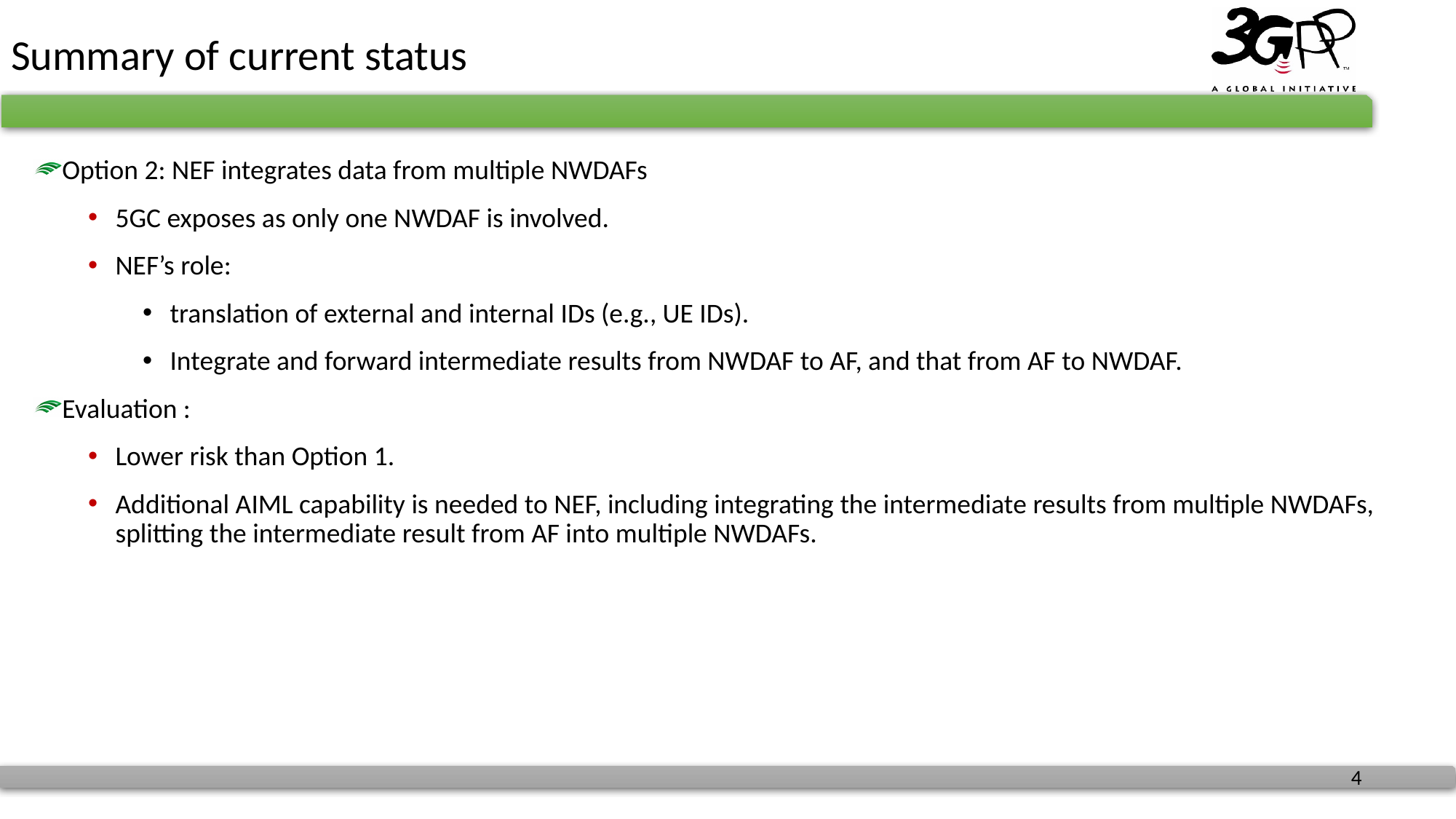

# Summary of current status
Option 2: NEF integrates data from multiple NWDAFs
5GC exposes as only one NWDAF is involved.
NEF’s role:
translation of external and internal IDs (e.g., UE IDs).
Integrate and forward intermediate results from NWDAF to AF, and that from AF to NWDAF.
Evaluation :
Lower risk than Option 1.
Additional AIML capability is needed to NEF, including integrating the intermediate results from multiple NWDAFs, splitting the intermediate result from AF into multiple NWDAFs.